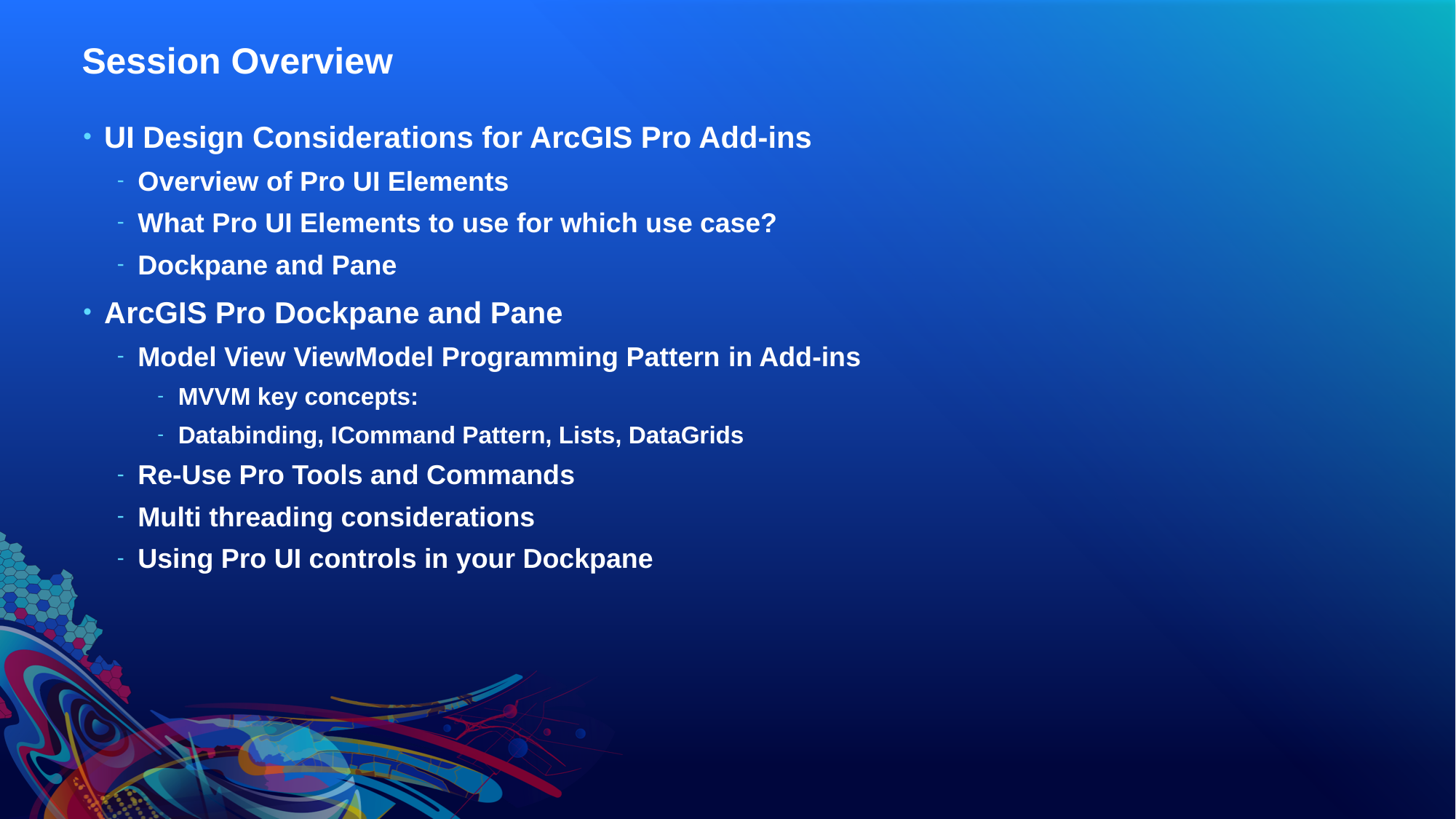

# Session Overview
UI Design Considerations for ArcGIS Pro Add-ins
Overview of Pro UI Elements
What Pro UI Elements to use for which use case?
Dockpane and Pane
ArcGIS Pro Dockpane and Pane
Model View ViewModel Programming Pattern in Add-ins
MVVM key concepts:
Databinding, ICommand Pattern, Lists, DataGrids
Re-Use Pro Tools and Commands
Multi threading considerations
Using Pro UI controls in your Dockpane